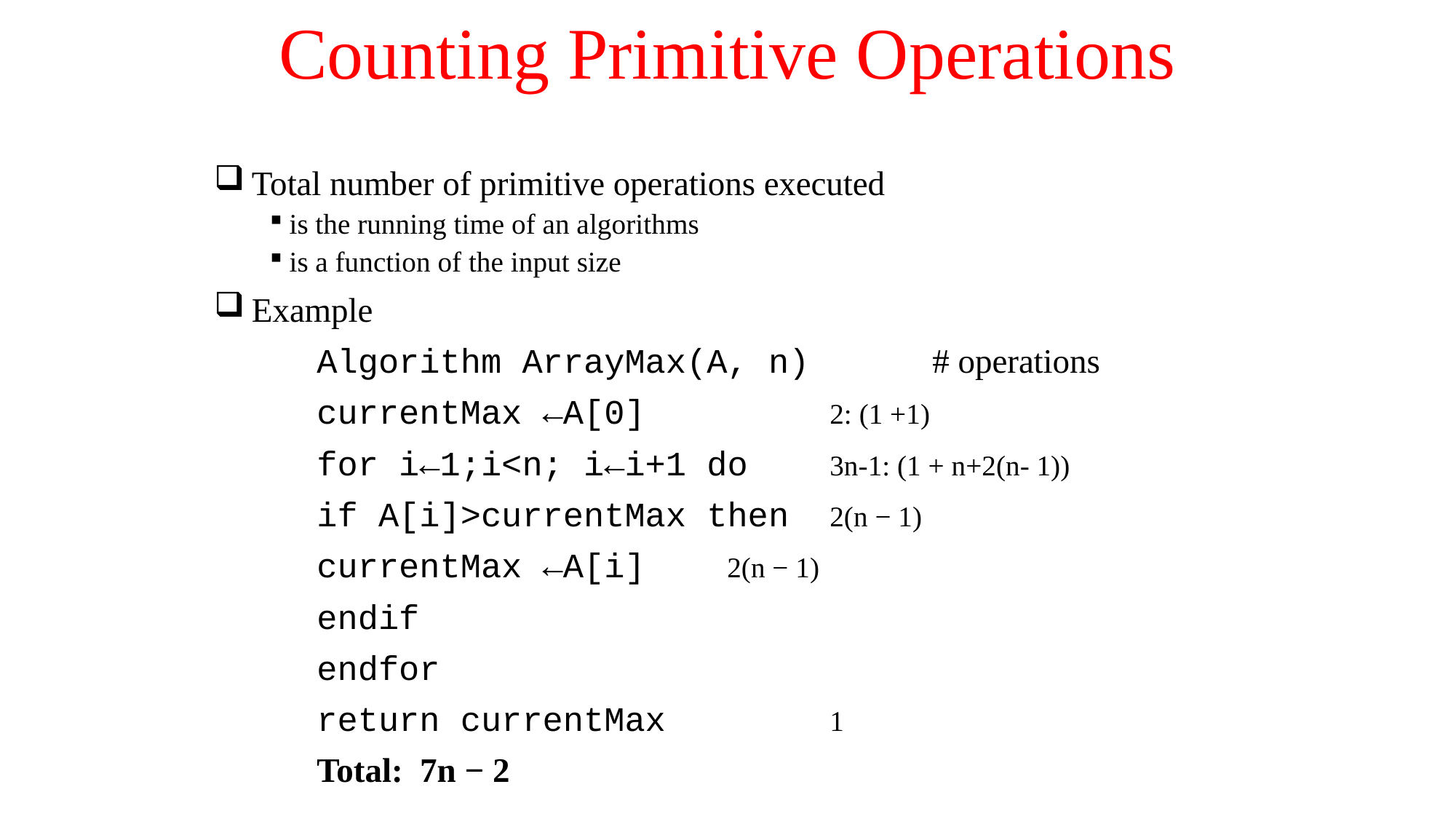

# Counting Primitive Operations
 Total number of primitive operations executed
 is the running time of an algorithms
 is a function of the input size
 Example
	Algorithm ArrayMax(A, n) 		# operations
	currentMax ←A[0] 			2: (1 +1)
	for i←1;i<n; i←i+1 do 		3n-1: (1 + n+2(n- 1))
		if A[i]>currentMax then 	2(n − 1)
			currentMax ←A[i] 	2(n − 1)
		endif
	endfor
	return currentMax 			1
						Total:  7n − 2